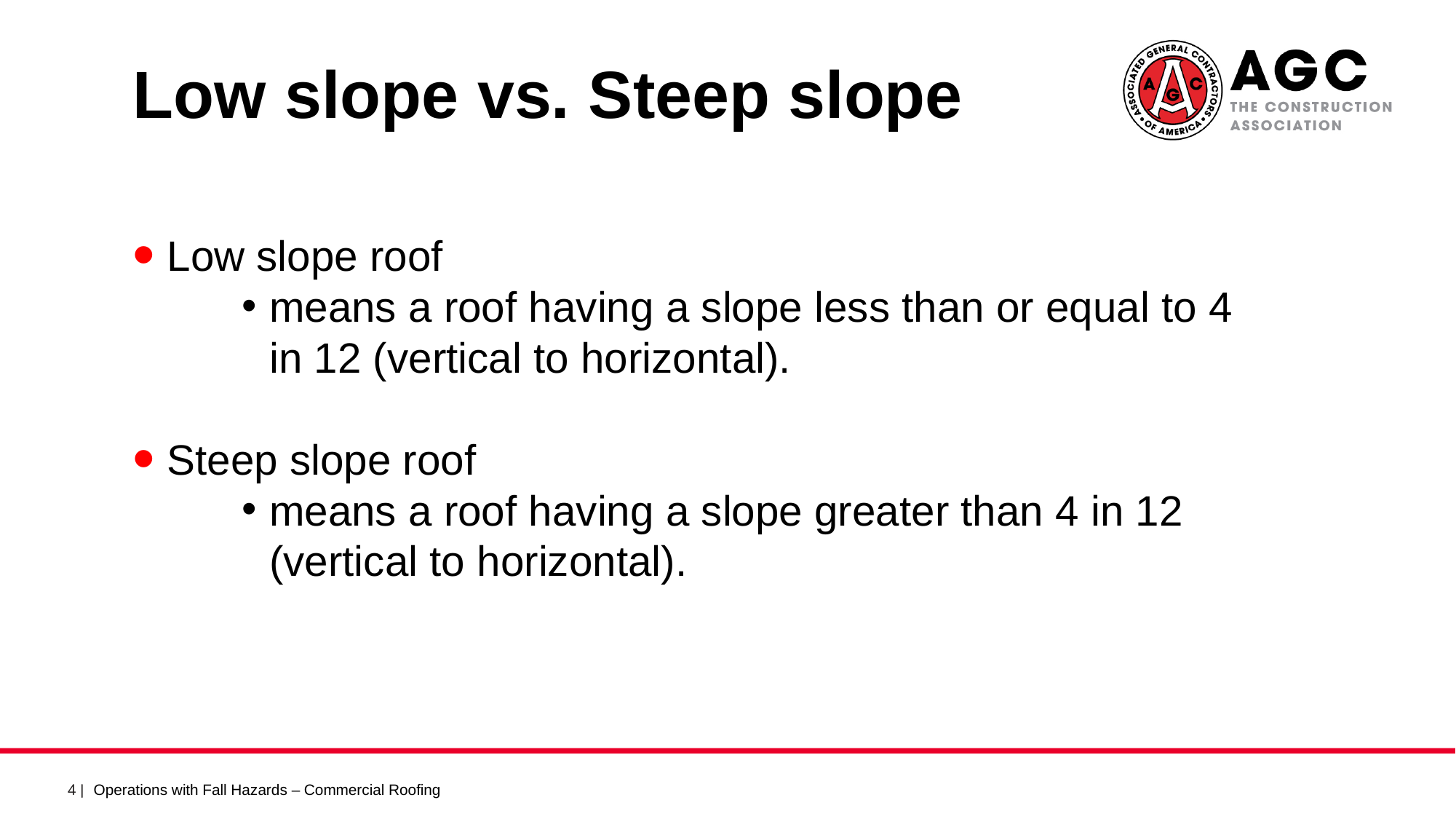

Low slope vs. Steep slope
Low slope roof
means a roof having a slope less than or equal to 4 in 12 (vertical to horizontal).

Steep slope roof
means a roof having a slope greater than 4 in 12 (vertical to horizontal).
Operations with Fall Hazards – Commercial Roofing